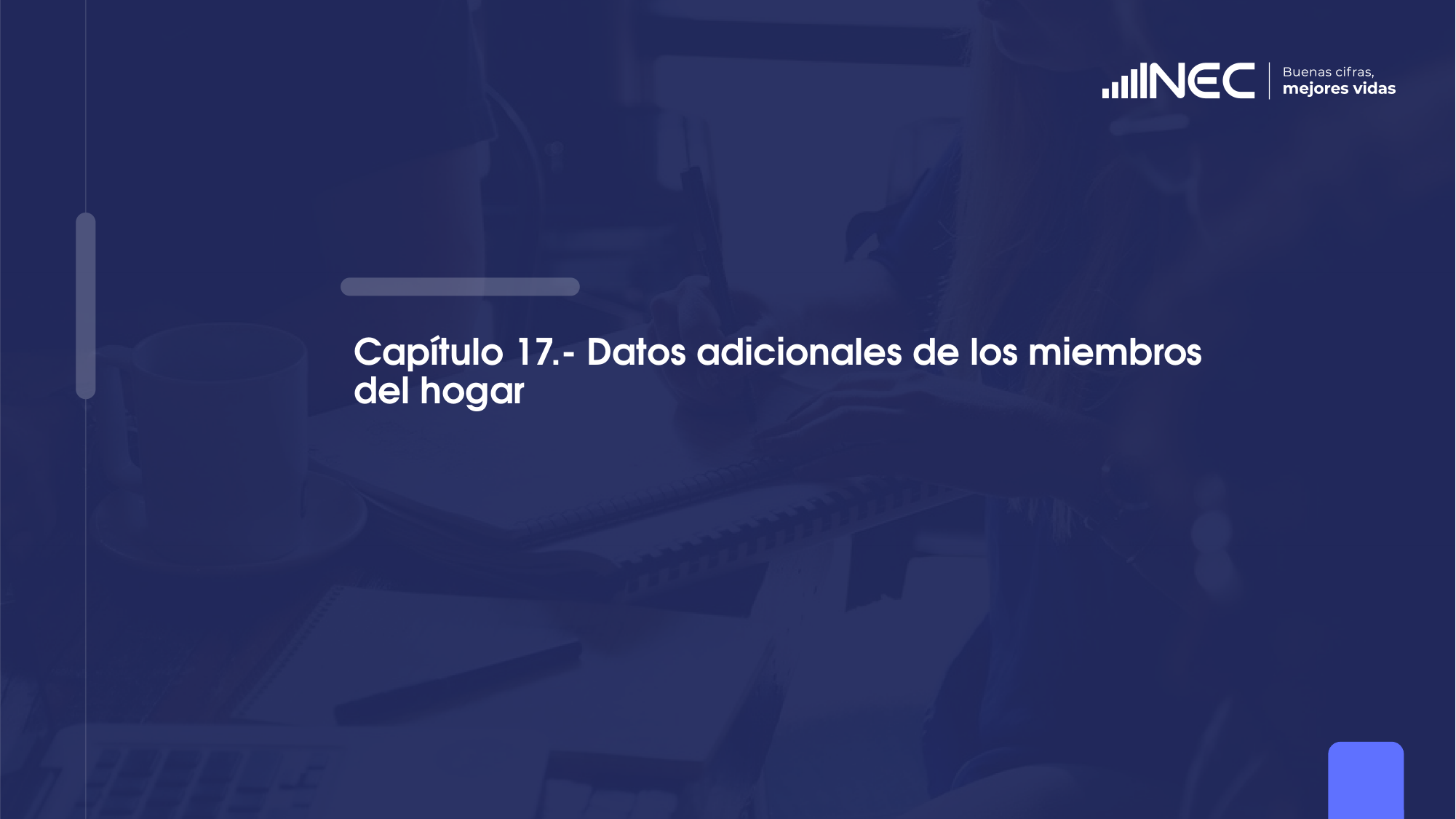

# Capítulo 17.- Datos adicionales de los miembros del hogar